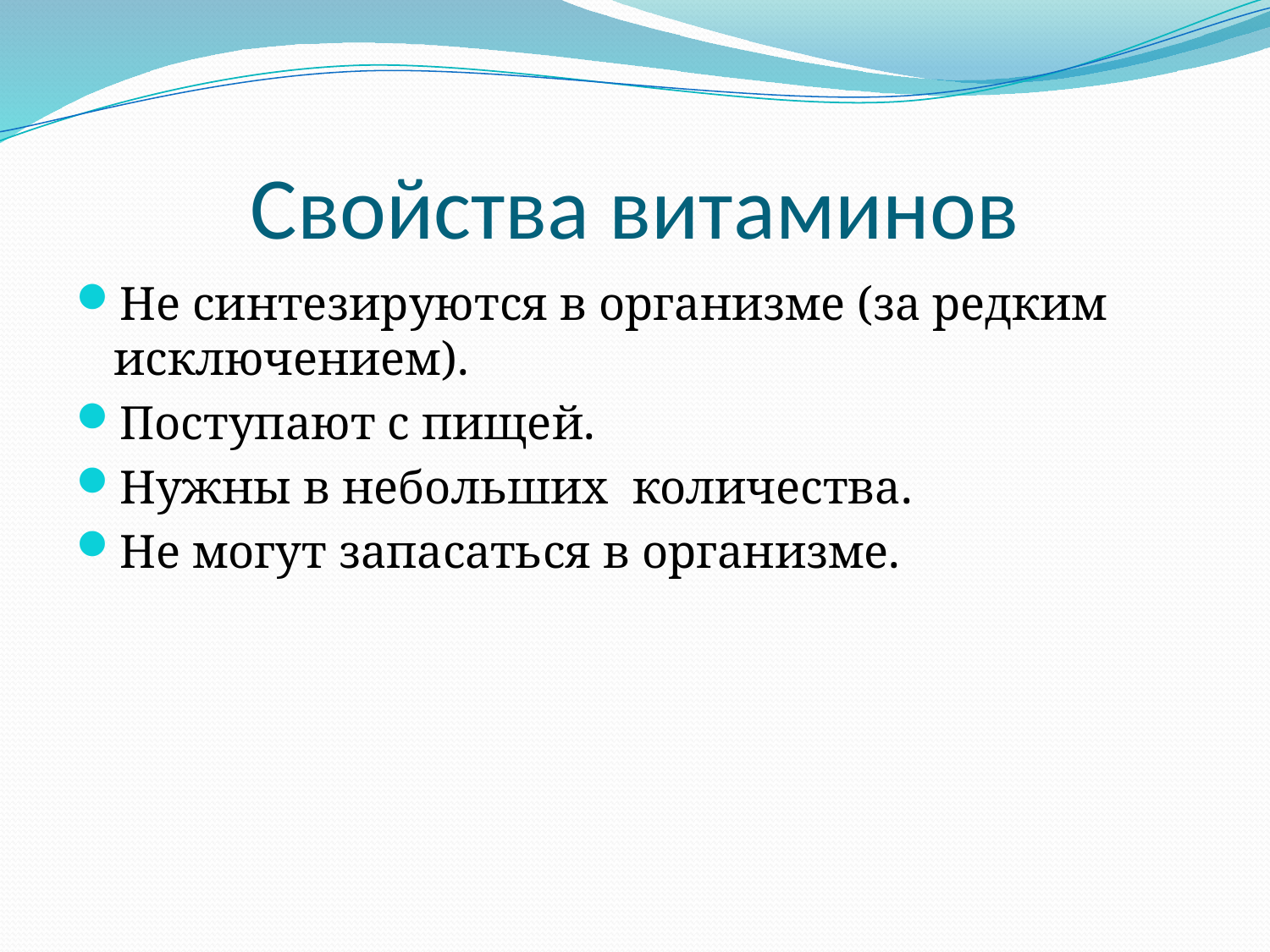

# Свойства витаминов
Не синтезируются в организме (за редким исключением).
Поступают с пищей.
Нужны в небольших  количества.
Не могут запасаться в организме.